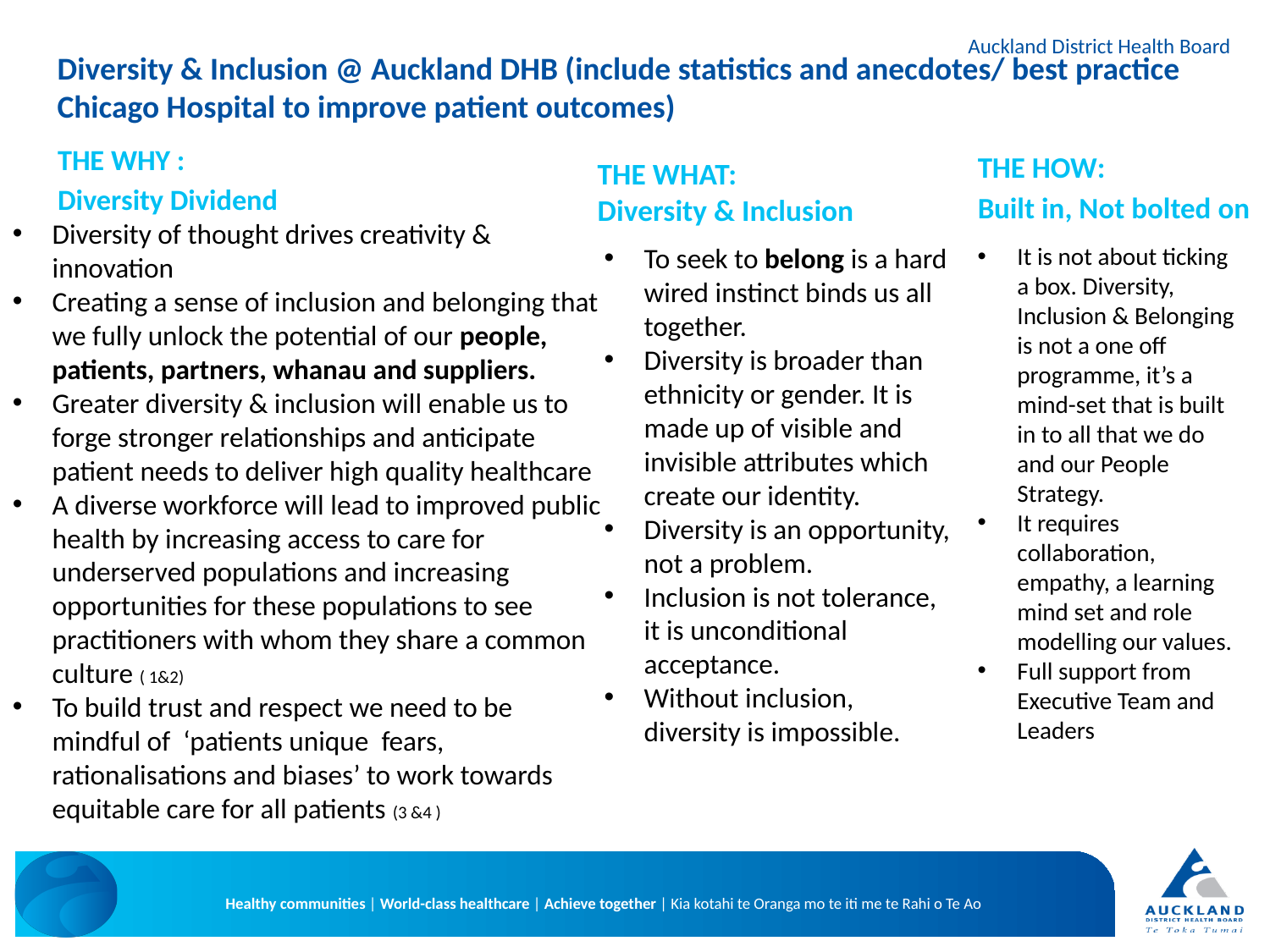

Diversity & Inclusion @ Auckland DHB (include statistics and anecdotes/ best practice Chicago Hospital to improve patient outcomes)
THE WHY :
Diversity Dividend
THE HOW:
Built in, Not bolted on
THE WHAT:
Diversity & Inclusion
Diversity of thought drives creativity & innovation
Creating a sense of inclusion and belonging that we fully unlock the potential of our people, patients, partners, whanau and suppliers.
Greater diversity & inclusion will enable us to forge stronger relationships and anticipate patient needs to deliver high quality healthcare
A diverse workforce will lead to improved public health by increasing access to care for underserved populations and increasing opportunities for these populations to see practitioners with whom they share a common culture ( 1&2)
To build trust and respect we need to be mindful of  ‘patients unique  fears, rationalisations and biases’ to work towards equitable care for all patients (3 &4 )
To seek to belong is a hard wired instinct binds us all together.
Diversity is broader than ethnicity or gender. It is made up of visible and invisible attributes which create our identity.
Diversity is an opportunity, not a problem.
Inclusion is not tolerance, it is unconditional acceptance.
Without inclusion, diversity is impossible.
It is not about ticking a box. Diversity, Inclusion & Belonging is not a one off programme, it’s a mind-set that is built in to all that we do and our People Strategy.
It requires collaboration, empathy, a learning mind set and role modelling our values.
Full support from Executive Team and Leaders